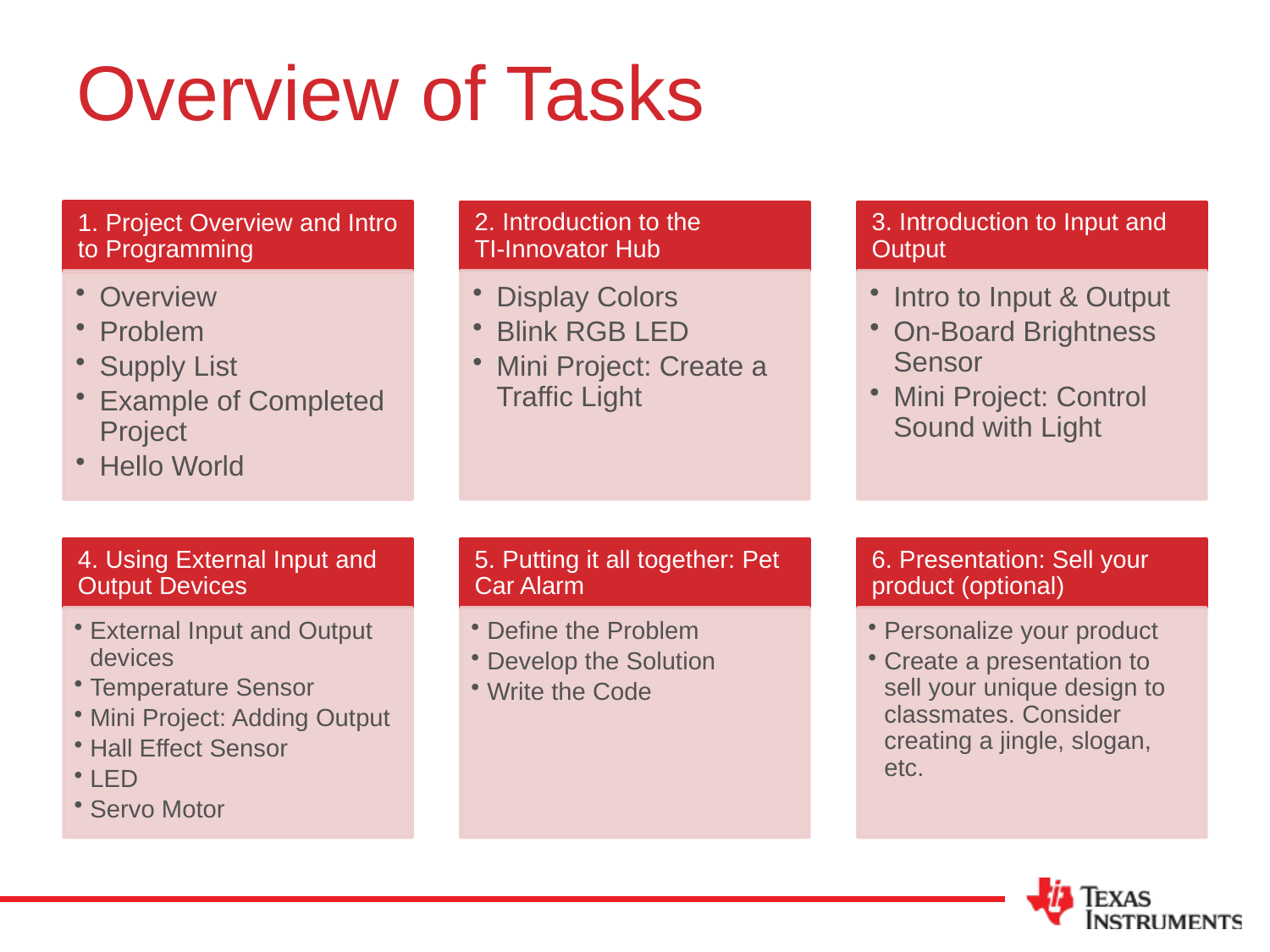

# Overview of Tasks
1. Project Overview and Intro to Programming
Overview
Problem
Supply List
Example of Completed Project
Hello World
2. Introduction to the
TI-Innovator Hub
Display Colors
Blink RGB LED
Mini Project: Create a Traffic Light
3. Introduction to Input and Output
Intro to Input & Output
On-Board Brightness Sensor
Mini Project: Control Sound with Light

4. Using External Input and Output Devices
External Input and Output devices
Temperature Sensor
Mini Project: Adding Output
Hall Effect Sensor
LED
Servo Motor
5. Putting it all together: Pet Car Alarm
Define the Problem
Develop the Solution
Write the Code
6. Presentation: Sell your product (optional)
Personalize your product
Create a presentation to sell your unique design to classmates. Consider creating a jingle, slogan, etc.